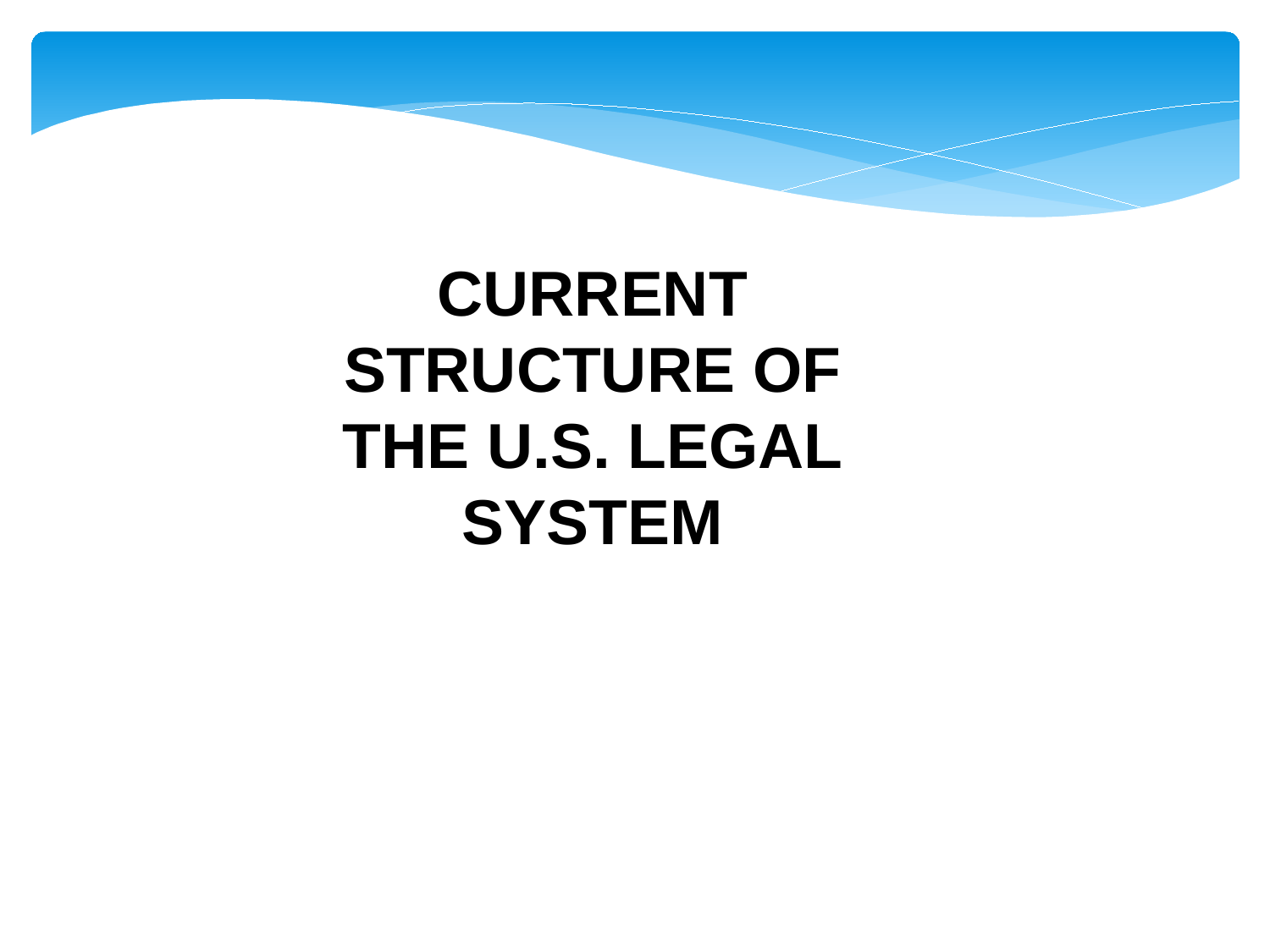

CURRENT STRUCTURE OF THE U.S. LEGAL SYSTEM